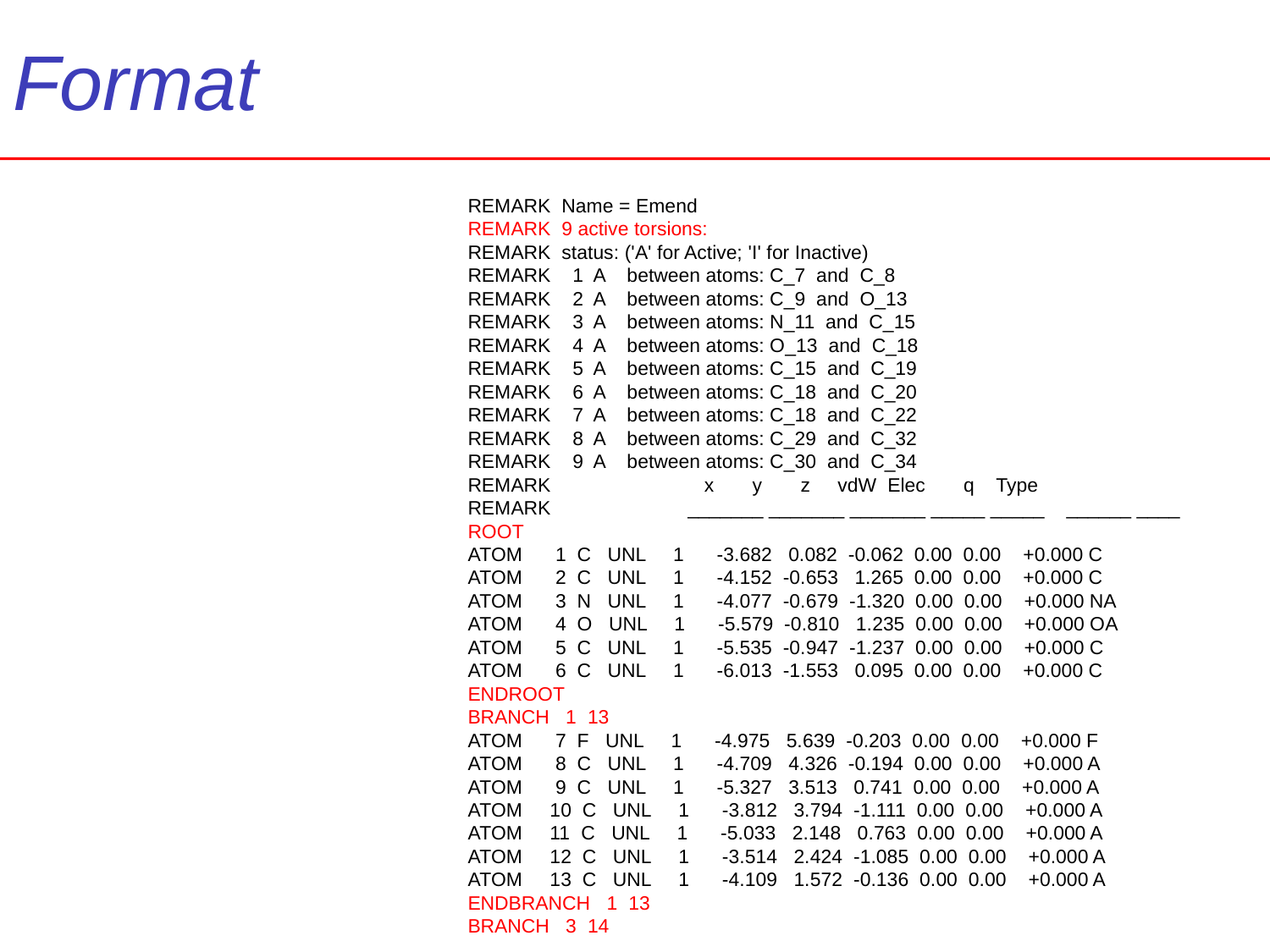

# Format
REMARK  Name = Emend
REMARK  9 active torsions:
REMARK  status: ('A' for Active; 'I' for Inactive)
REMARK    1  A    between atoms: C_7  and  C_8
REMARK    2  A    between atoms: C_9  and  O_13
REMARK    3  A    between atoms: N_11  and  C_15
REMARK    4  A    between atoms: O_13  and  C_18
REMARK    5  A    between atoms: C_15  and  C_19
REMARK    6  A    between atoms: C_18  and  C_20
REMARK    7  A    between atoms: C_18  and  C_22
REMARK    8  A    between atoms: C_29  and  C_32
REMARK    9  A    between atoms: C_30  and  C_34
REMARK                            x       y       z     vdW  Elec       q    Type
REMARK                         _______ _______ _______ _____ _____    ______ ____
ROOT
ATOM      1  C   UNL     1      -3.682   0.082  -0.062  0.00  0.00    +0.000 C
ATOM      2  C   UNL     1      -4.152  -0.653   1.265  0.00  0.00    +0.000 C
ATOM      3  N   UNL     1      -4.077  -0.679  -1.320  0.00  0.00    +0.000 NA
ATOM      4  O   UNL     1      -5.579  -0.810   1.235  0.00  0.00    +0.000 OA
ATOM      5  C   UNL     1      -5.535  -0.947  -1.237  0.00  0.00    +0.000 C
ATOM      6  C   UNL     1      -6.013  -1.553   0.095  0.00  0.00    +0.000 C
ENDROOT
BRANCH   1  13
ATOM      7  F   UNL     1      -4.975   5.639  -0.203  0.00  0.00    +0.000 F
ATOM      8  C   UNL     1      -4.709   4.326  -0.194  0.00  0.00    +0.000 A
ATOM      9  C   UNL     1      -5.327   3.513   0.741  0.00  0.00    +0.000 A
ATOM     10  C   UNL     1      -3.812   3.794  -1.111  0.00  0.00    +0.000 A
ATOM     11  C   UNL     1      -5.033   2.148   0.763  0.00  0.00    +0.000 A
ATOM     12  C   UNL     1      -3.514   2.424  -1.085  0.00  0.00    +0.000 A
ATOM     13  C   UNL     1      -4.109   1.572  -0.136  0.00  0.00    +0.000 A
ENDBRANCH   1  13
BRANCH   3  14